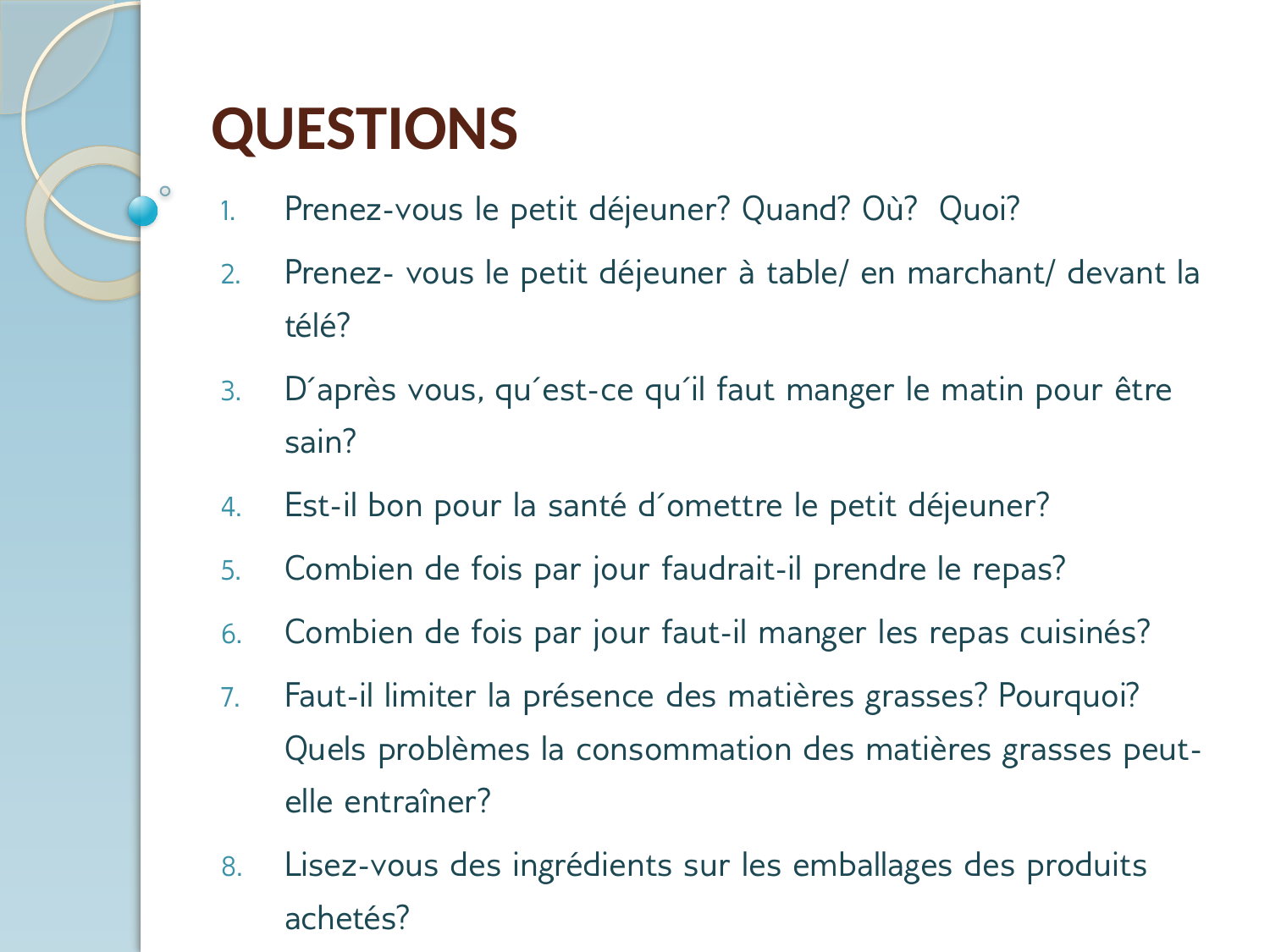

# QUESTIONS
Prenez-vous le petit déjeuner? Quand? Où?  Quoi?
Prenez- vous le petit déjeuner à table/ en marchant/ devant la télé?
D´après vous, qu´est-ce qu´il faut manger le matin pour être sain?
Est-il bon pour la santé d´omettre le petit déjeuner?
Combien de fois par jour faudrait-il prendre le repas?
Combien de fois par jour faut-il manger les repas cuisinés?
Faut-il limiter la présence des matières grasses? Pourquoi? Quels problèmes la consommation des matières grasses peut-elle entraîner?
Lisez-vous des ingrédients sur les emballages des produits achetés?